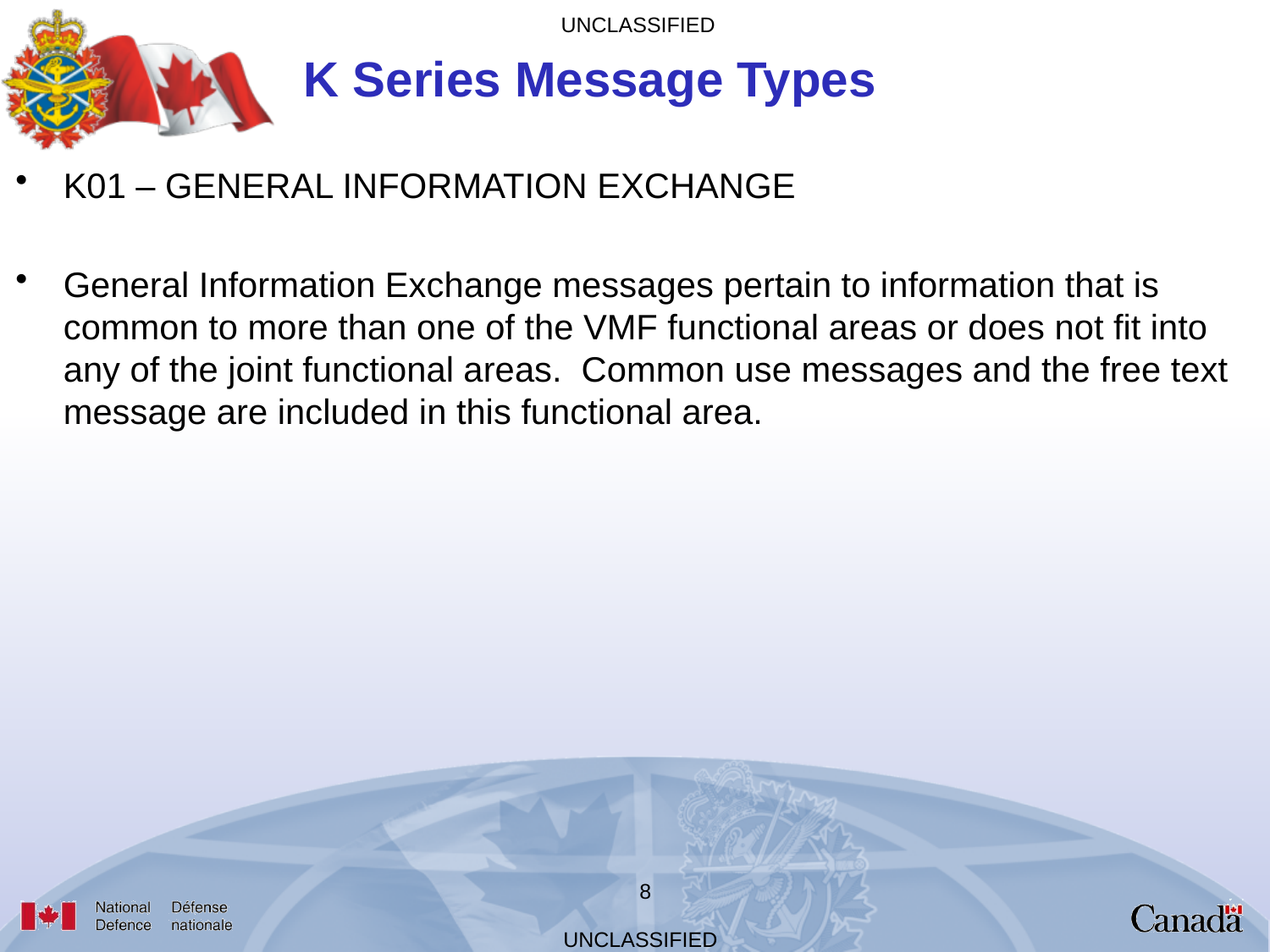

# K Series Message Types
K01 – GENERAL INFORMATION EXCHANGE

General Information Exchange messages pertain to information that is common to more than one of the VMF functional areas or does not fit into any of the joint functional areas.  Common use messages and the free text message are included in this functional area.